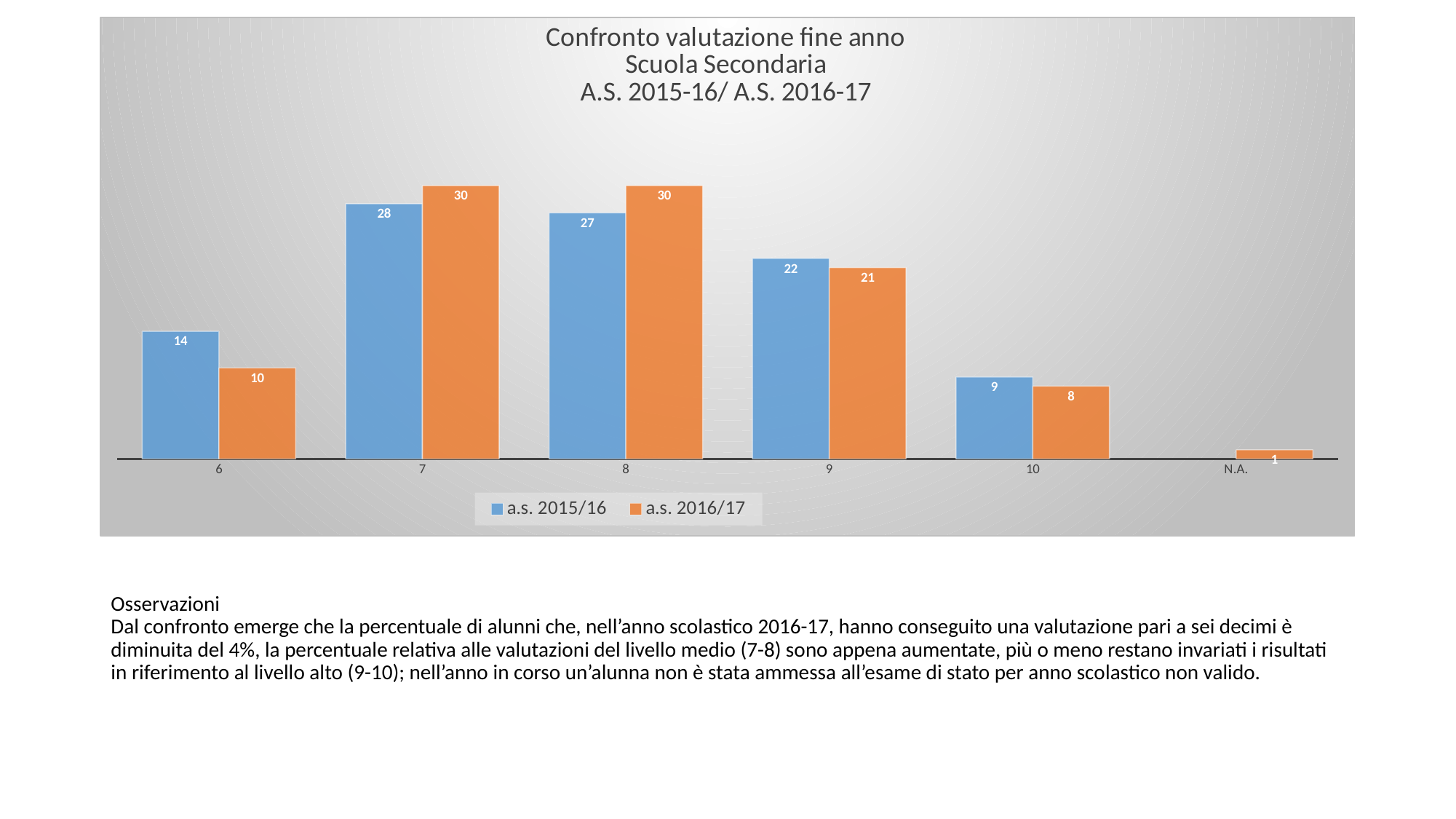

### Chart: Confronto valutazione fine anno
Scuola Secondaria
A.S. 2015-16/ A.S. 2016-17

| Category | a.s. 2015/16 | a.s. 2016/17 |
|---|---|---|
| 6 | 14.0 | 10.0 |
| 7 | 28.0 | 30.0 |
| 8 | 27.0 | 30.0 |
| 9 | 22.0 | 21.0 |
| 10 | 9.0 | 8.0 |
| N.A. | None | 1.0 |
# Osservazioni
Dal confronto emerge che la percentuale di alunni che, nell’anno scolastico 2016-17, hanno conseguito una valutazione pari a sei decimi è diminuita del 4%, la percentuale relativa alle valutazioni del livello medio (7-8) sono appena aumentate, più o meno restano invariati i risultati in riferimento al livello alto (9-10); nell’anno in corso un’alunna non è stata ammessa all’esame di stato per anno scolastico non valido.